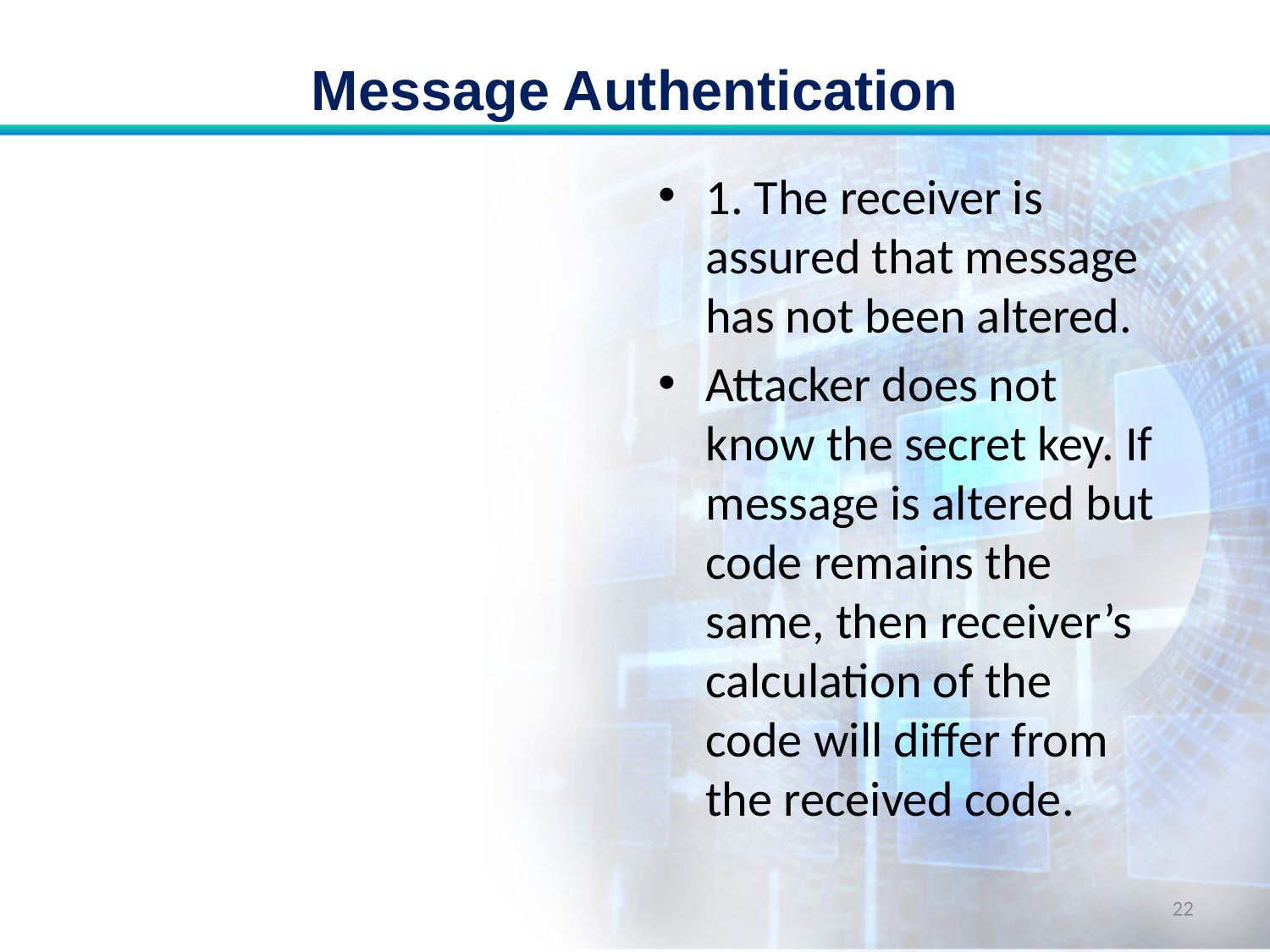

# Message Authentication
1. The receiver is assured that message has not been altered.
Attacker does not know the secret key. If message is altered but code remains the same, then receiver’s calculation of the code will differ from the received code.
22